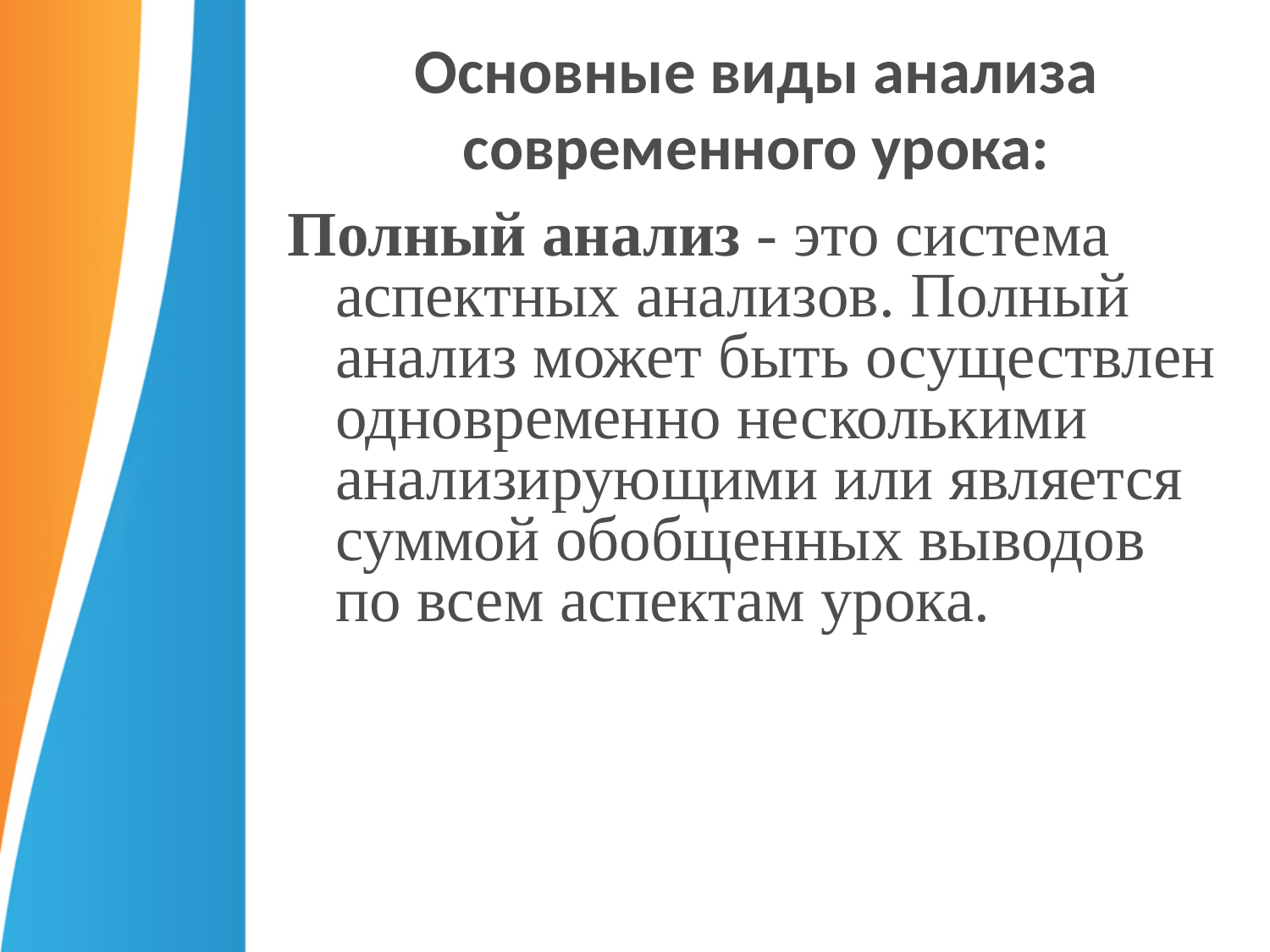

# Основные виды анализа современного урока:
Полный анализ - это система аспектных анализов. Полный анализ может быть осуществлен одновременно несколькими анализирующими или является суммой обобщенных выводов по всем аспектам урока.